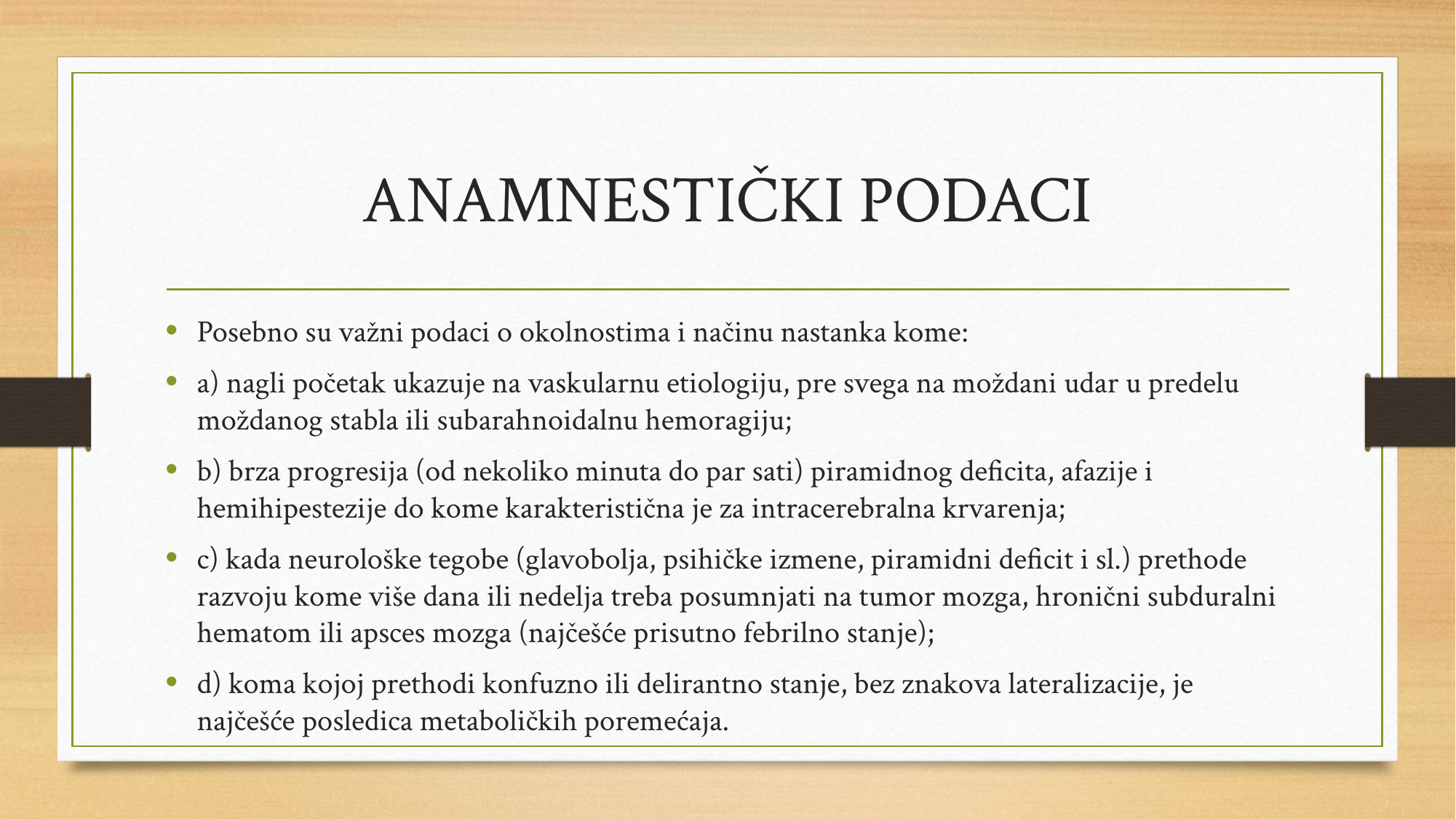

# ANAMNESTIČKI PODACI
Posebno su važni podaci o okolnostima i načinu nastanka kome:
a) nagli početak ukazuje na vaskularnu etiologiju, pre svega na moždani udar u predelu moždanog stabla ili subarahnoidalnu hemoragiju;
b) brza progresija (od nekoliko minuta do par sati) piramidnog deficita, afazije i hemihipestezije do kome karakteristična je za intracerebralna krvarenja;
c) kada neurološke tegobe (glavobolja, psihičke izmene, piramidni deficit i sl.) prethode razvoju kome više dana ili nedelja treba posumnjati na tumor mozga, hronični subduralni hematom ili apsces mozga (najčešće prisutno febrilno stanje);
d) koma kojoj prethodi konfuzno ili delirantno stanje, bez znakova lateralizacije, je najčešće posledica metaboličkih poremećaja.